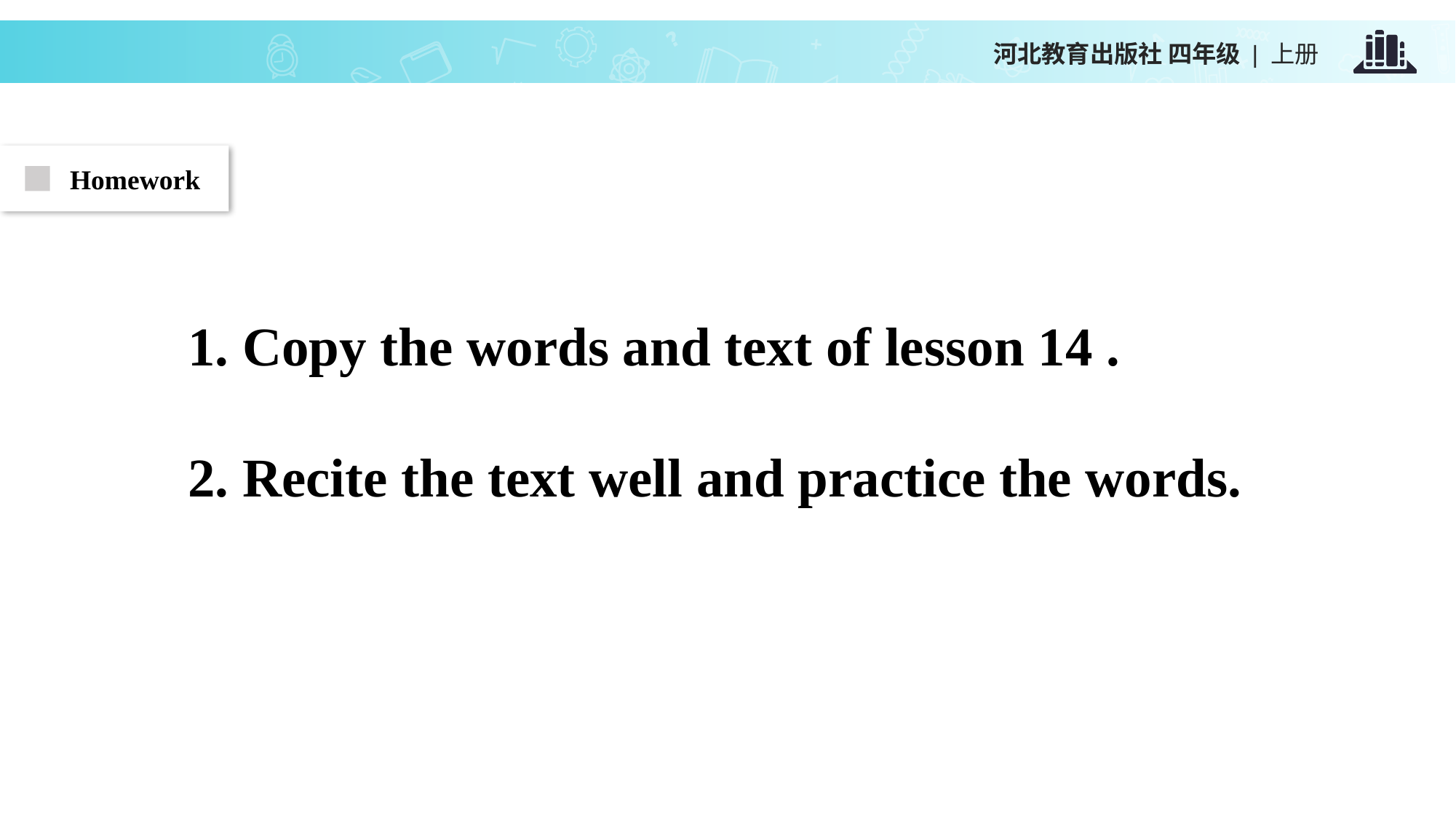

Homework

1. Copy the words and text of lesson 14 .

2. Recite the text well and practice the words.